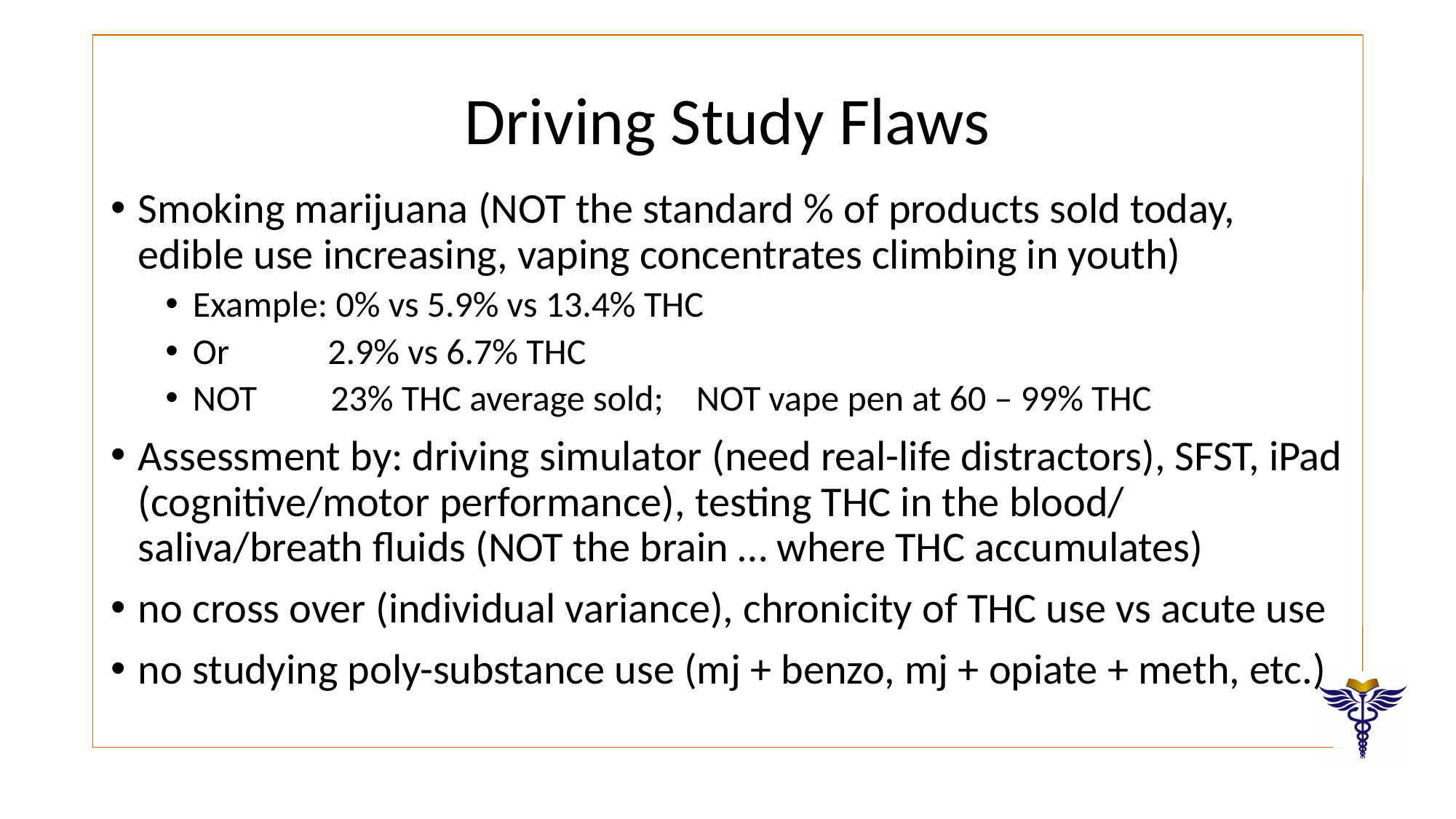

# Driving Study Flaws
Smoking marijuana (NOT the standard % of products sold today, edible use increasing, vaping concentrates climbing in youth)
Example: 0% vs 5.9% vs 13.4% THC
Or            2.9% vs 6.7% THC
NOT         23% THC average sold;    NOT vape pen at 60 – 99% THC
Assessment by: driving simulator (need real-life distractors), SFST, iPad (cognitive/motor performance), testing THC in the blood/ saliva/breath fluids (NOT the brain … where THC accumulates)
no cross over (individual variance), chronicity of THC use vs acute use
no studying poly-substance use (mj + benzo, mj + opiate + meth, etc.)